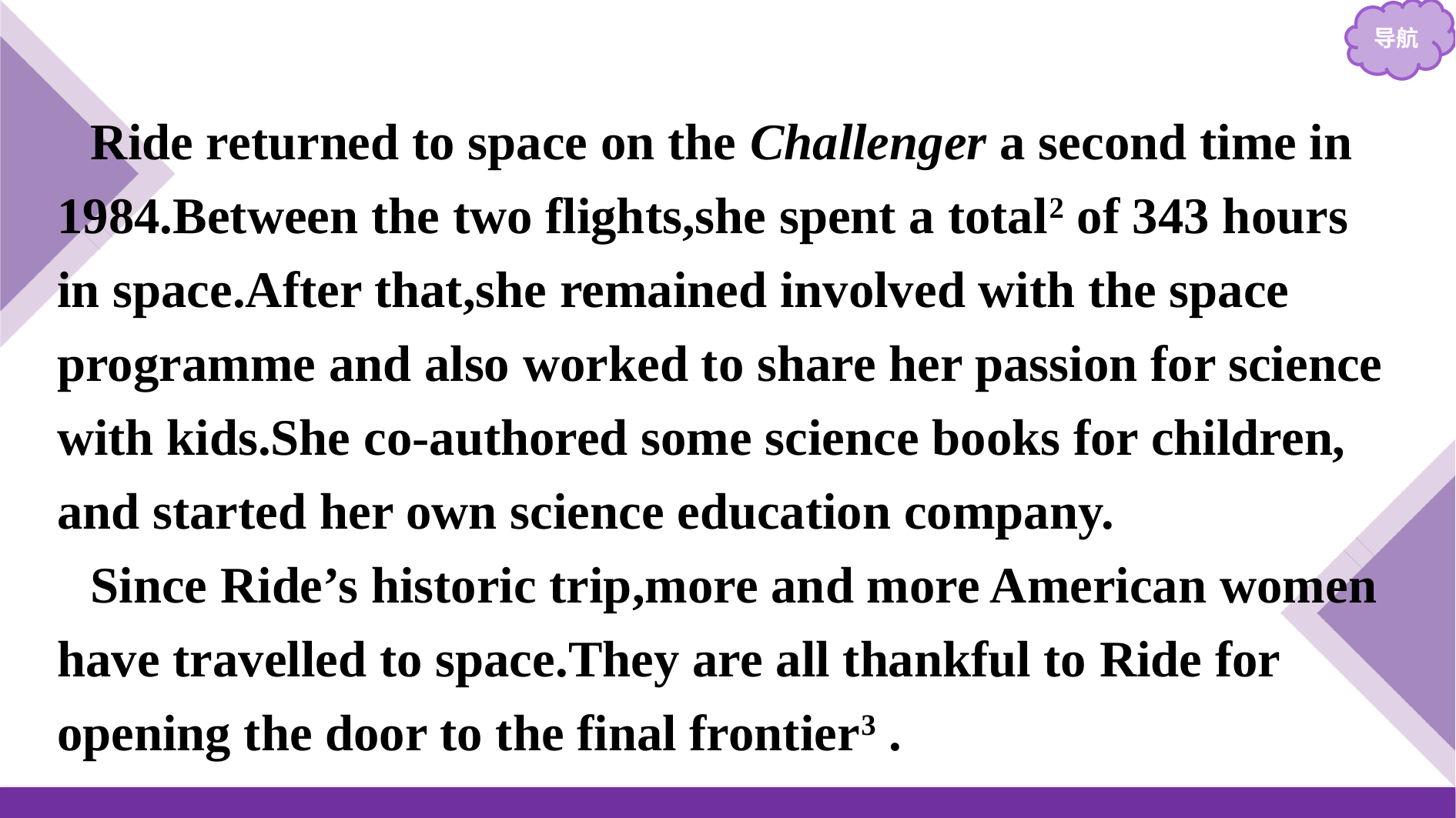

Ride returned to space on the Challenger a second time in 1984.Between the two flights,she spent a total2 of 343 hours in space.After that,she remained involved with the space programme and also worked to share her passion for science with kids.She co-authored some science books for children, and started her own science education company.
Since Ride’s historic trip,more and more American women have travelled to space.They are all thankful to Ride for opening the door to the final frontier3 .